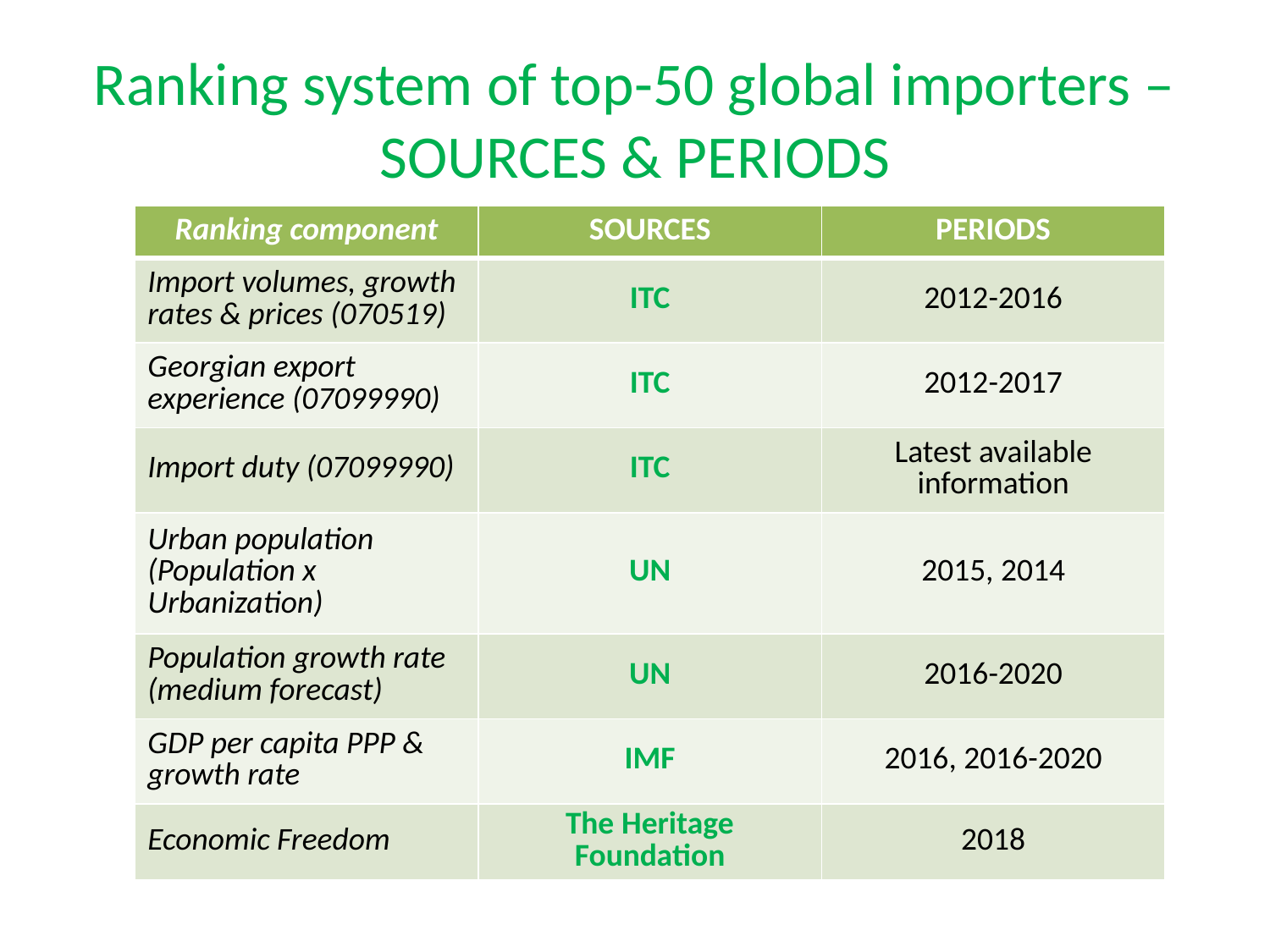

# Ranking system of top-50 global importers – SOURCES & PERIODS
| Ranking component | SOURCES | PERIODS |
| --- | --- | --- |
| Import volumes, growth rates & prices (070519) | ITC | 2012-2016 |
| Georgian export experience (07099990) | ITC | 2012-2017 |
| Import duty (07099990) | ITC | Latest available information |
| Urban population (Population x Urbanization) | UN | 2015, 2014 |
| Population growth rate (medium forecast) | UN | 2016-2020 |
| GDP per capita PPP & growth rate | IMF | 2016, 2016-2020 |
| Economic Freedom | The Heritage Foundation | 2018 |